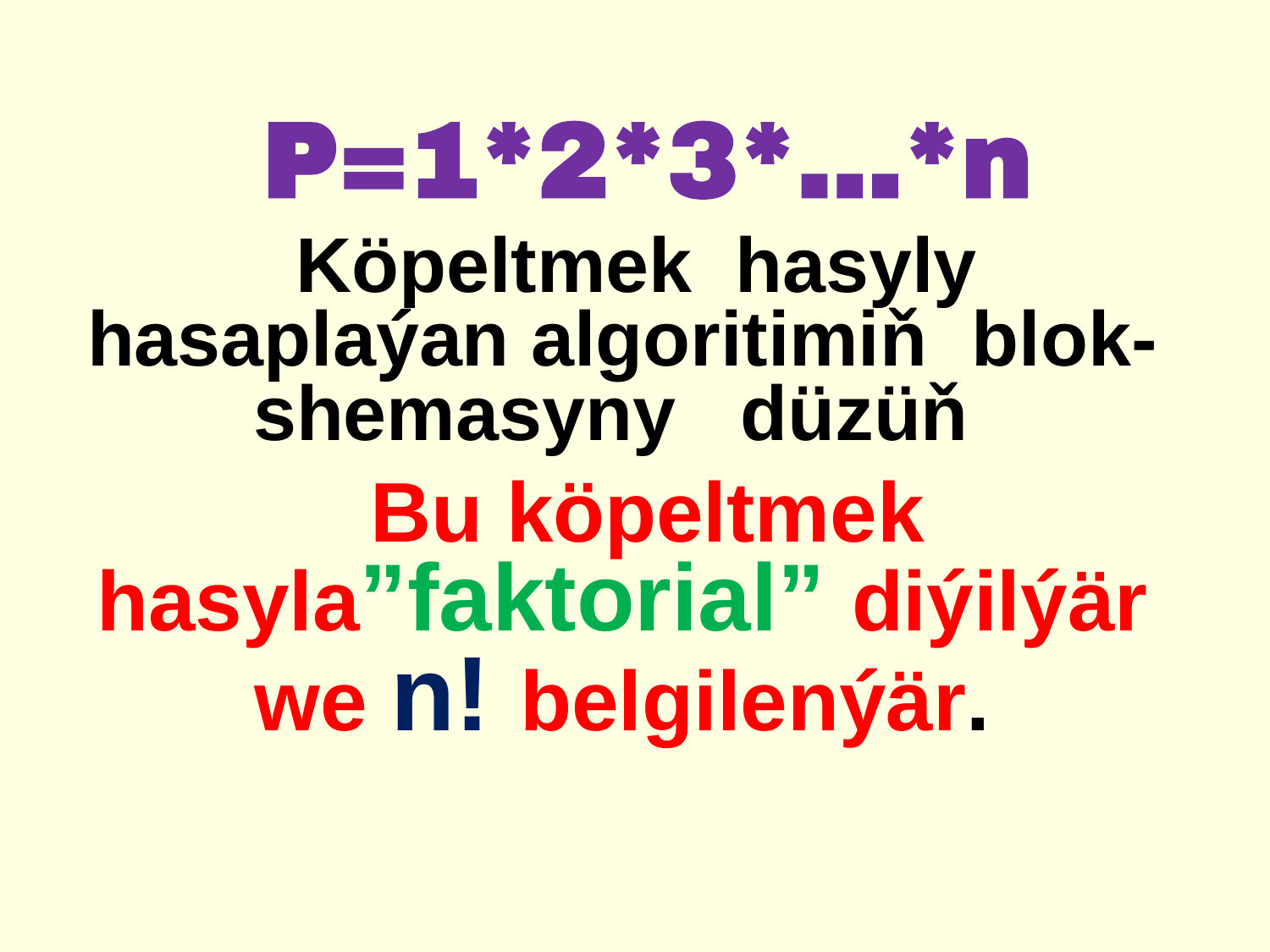

P=1*2*3*…*n
Köpeltmek  hasyly  hasaplaýan algoritimiň  blok-shemasyny   düzüň
Bu köpeltmek hasyla”faktorial” diýilýär we n! belgilenýär.